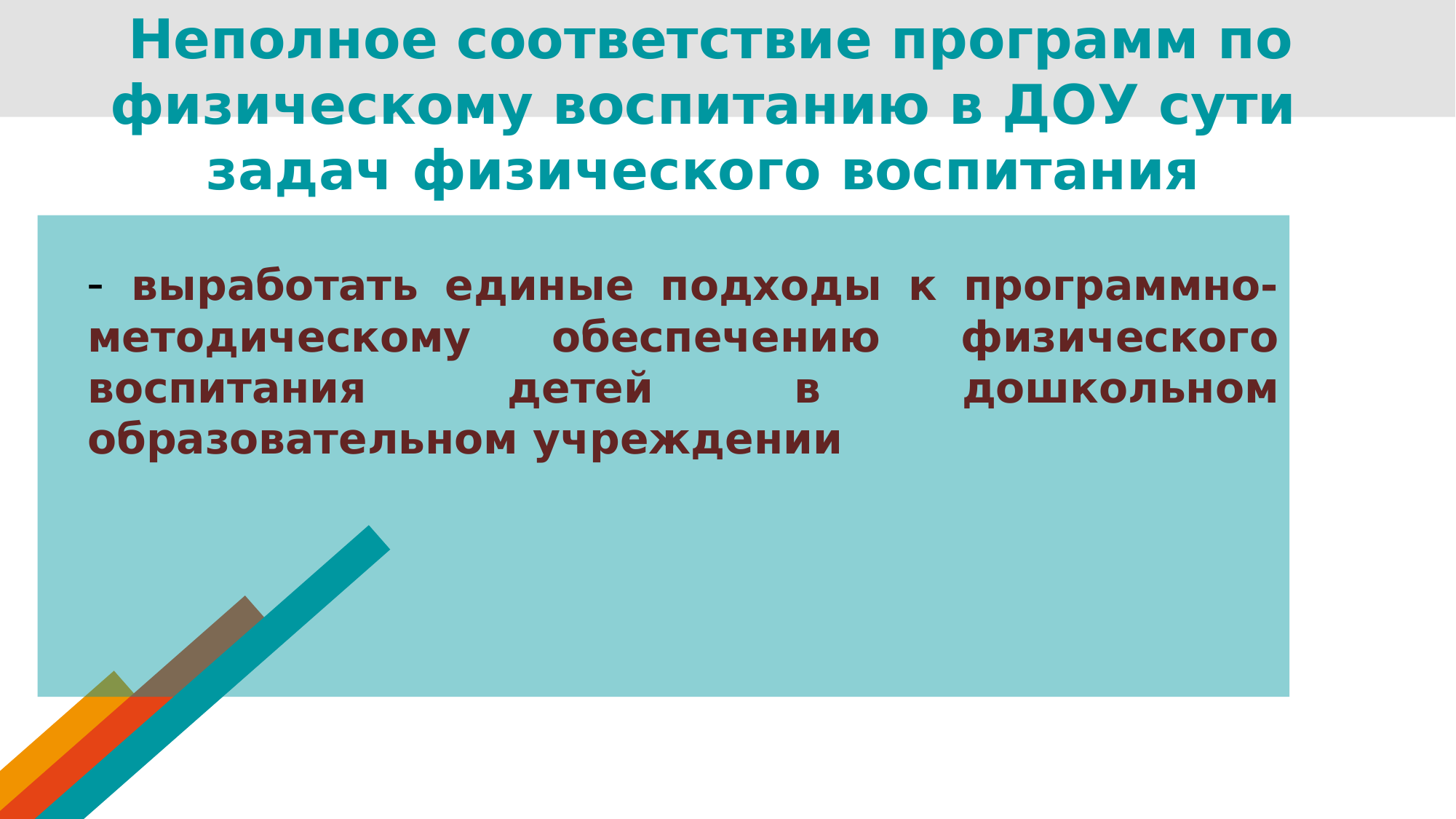

Неполное соответствие программ по физическому воспитанию в ДОУ сути задач физического воспитания

- выработать единые подходы к программно- методическому обеспечению физического воспитания детей в дошкольном образовательном учреждении